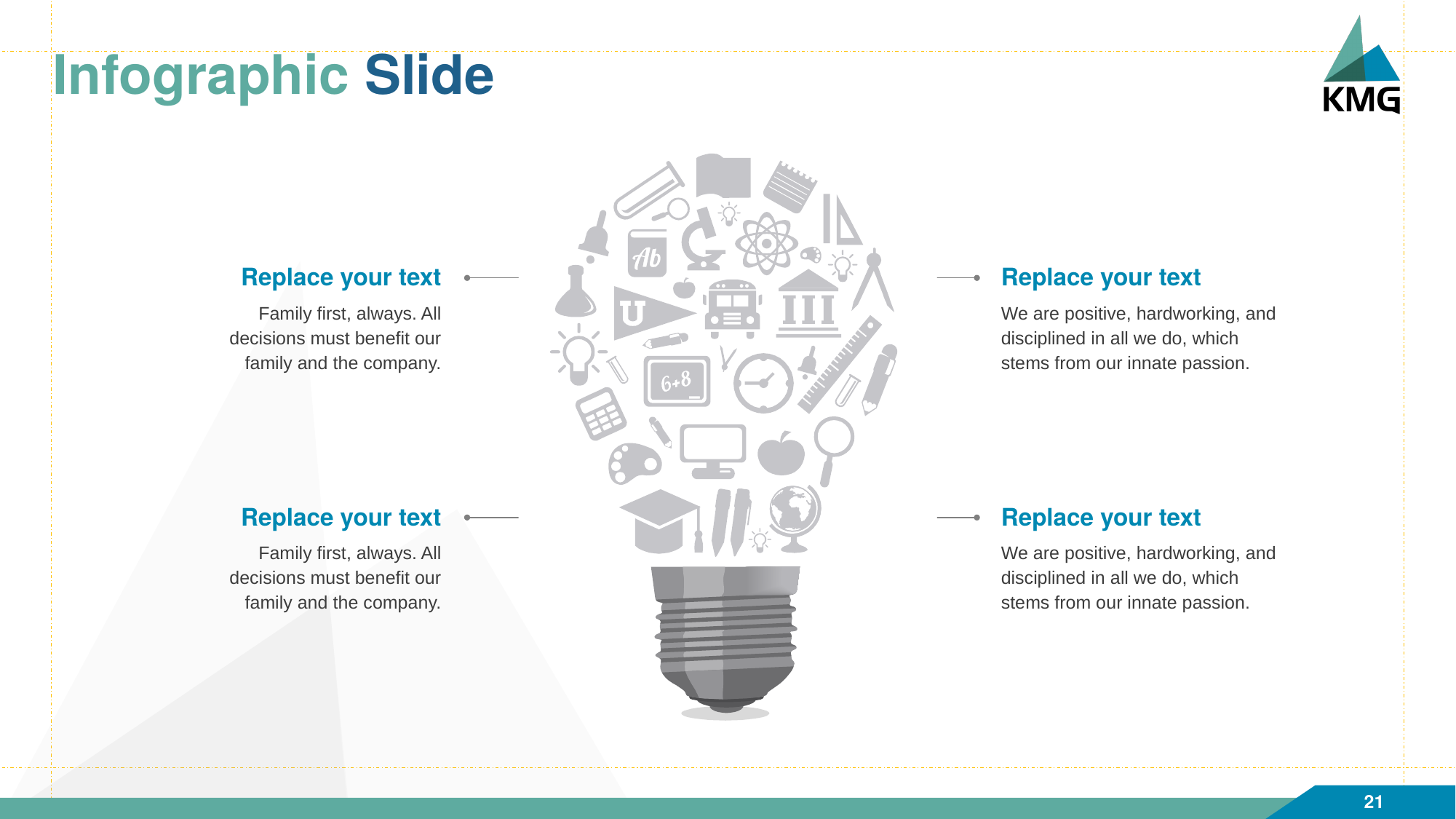

# Infographic Slide

Replace your text
Replace your text
Family first, always. All decisions must benefit our family and the company.
We are positive, hardworking, and disciplined in all we do, which stems from our innate passion.
Replace your text
Replace your text
Family first, always. All decisions must benefit our family and the company.
We are positive, hardworking, and disciplined in all we do, which stems from our innate passion.